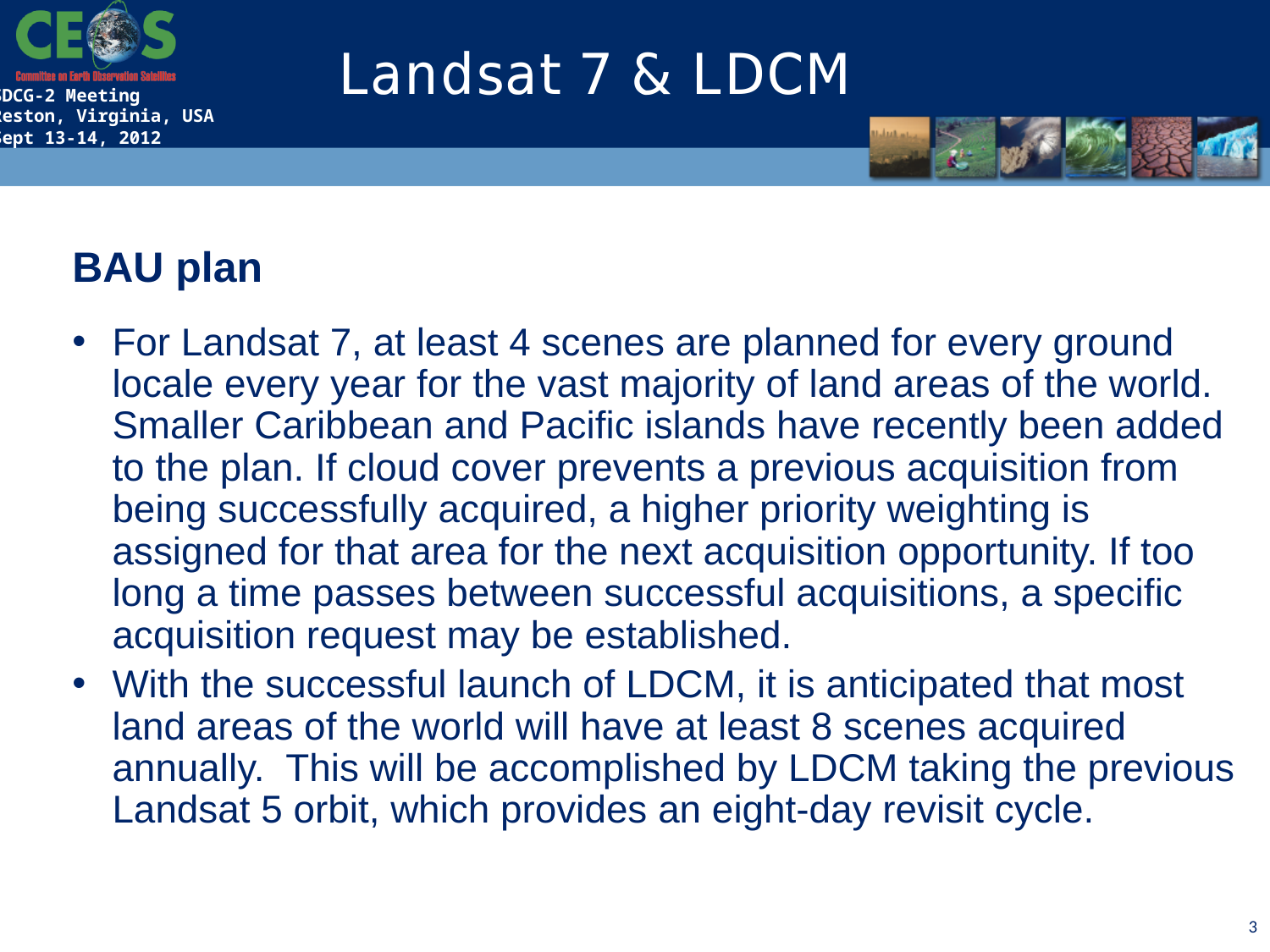

Landsat 7 & LDCM
BAU plan

For Landsat 7, at least 4 scenes are planned for every ground locale every year for the vast majority of land areas of the world. Smaller Caribbean and Pacific islands have recently been added to the plan. If cloud cover prevents a previous acquisition from being successfully acquired, a higher priority weighting is assigned for that area for the next acquisition opportunity. If too long a time passes between successful acquisitions, a specific acquisition request may be established.
With the successful launch of LDCM, it is anticipated that most land areas of the world will have at least 8 scenes acquired annually.  This will be accomplished by LDCM taking the previous Landsat 5 orbit, which provides an eight-day revisit cycle.
3